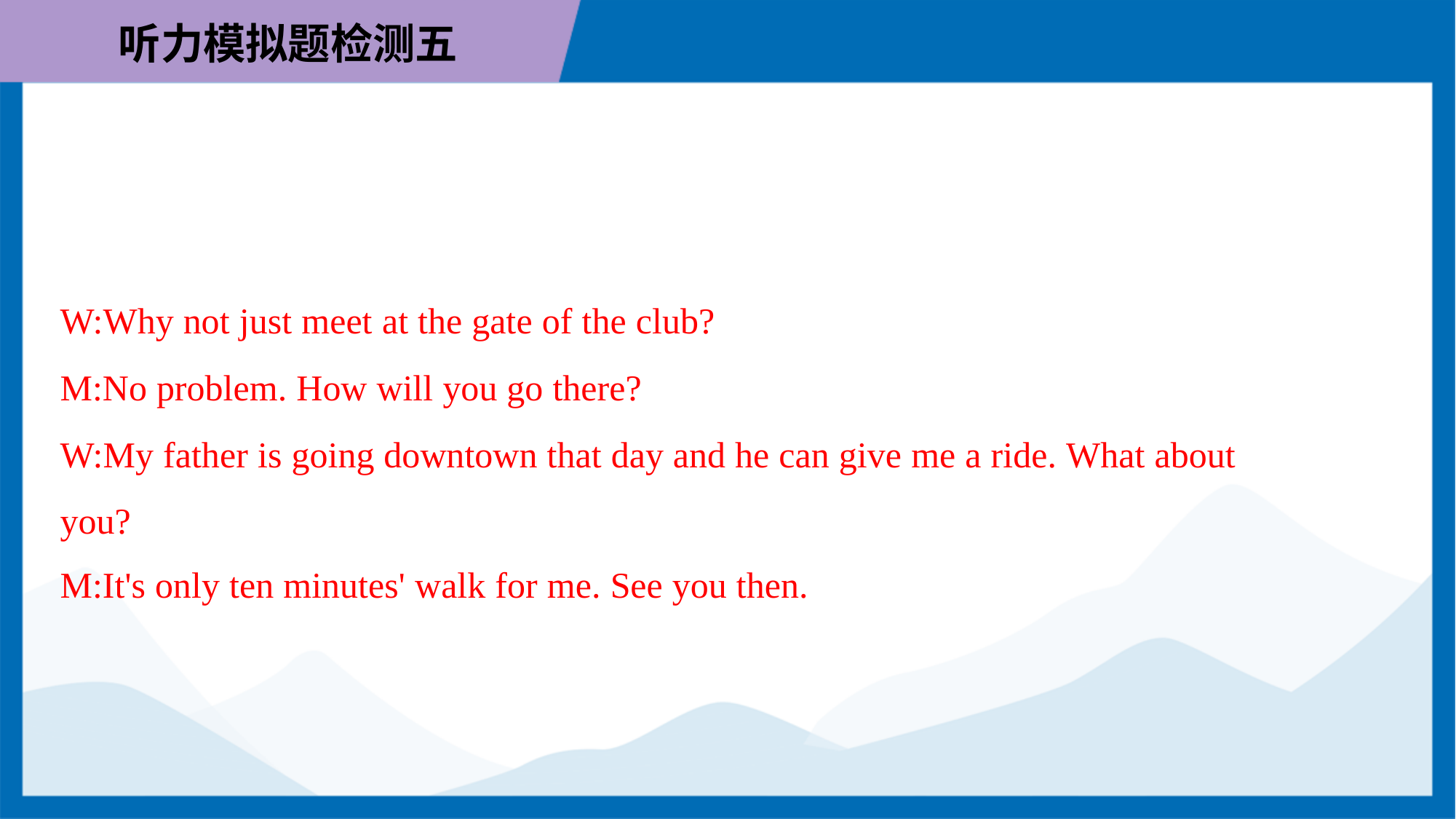

W:Why not just meet at the gate of the club?
M:No problem. How will you go there?
W:My father is going downtown that day and he can give me a ride. What about
you?
M:It's only ten minutes' walk for me. See you then.